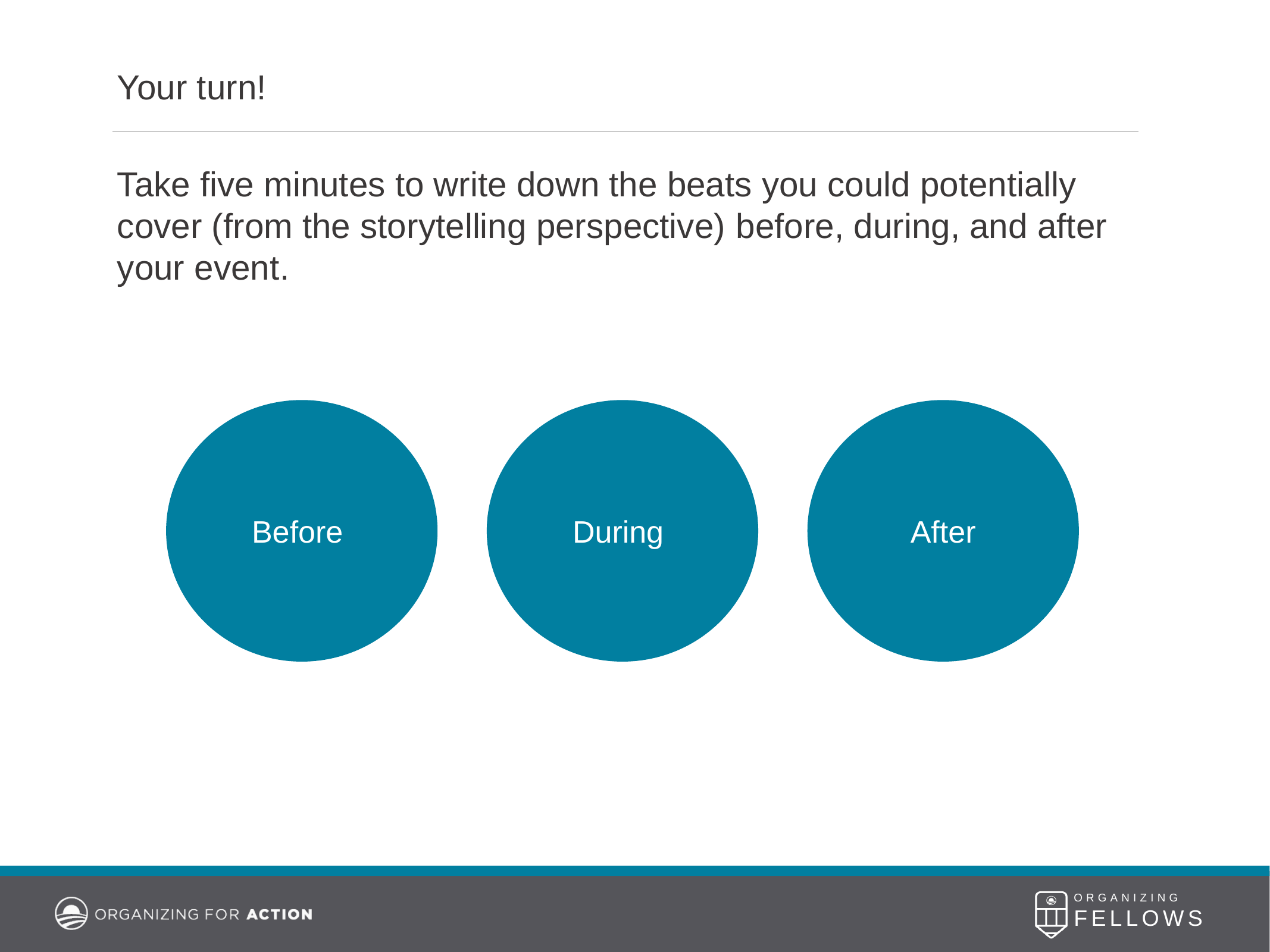

Your turn!

Take five minutes to write down the beats you could potentially cover (from the storytelling perspective) before, during, and after your event.

Before

During

After